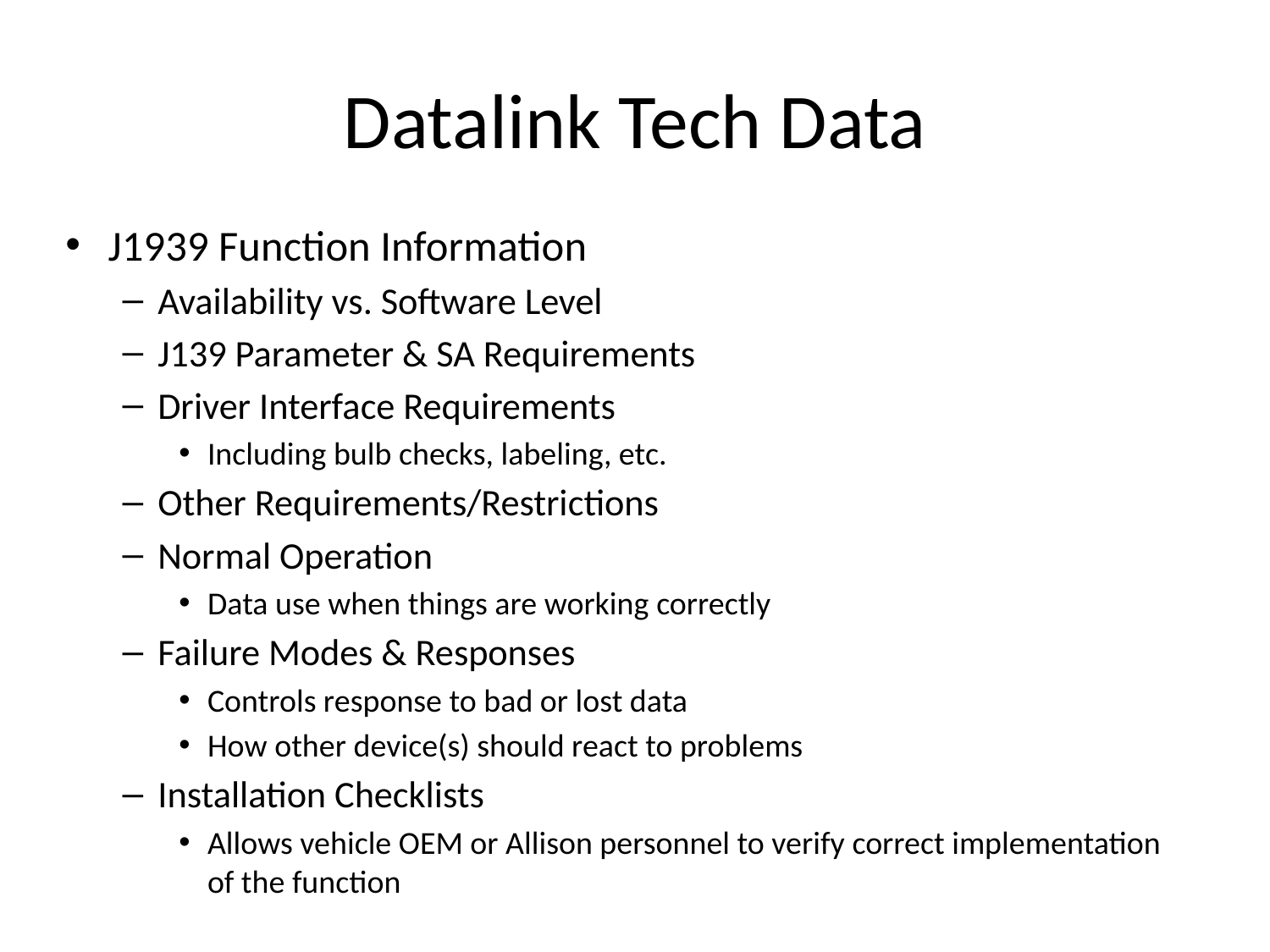

# Datalink Tech Data
J1939 Function Information
Availability vs. Software Level
J139 Parameter & SA Requirements
Driver Interface Requirements
Including bulb checks, labeling, etc.
Other Requirements/Restrictions
Normal Operation
Data use when things are working correctly
Failure Modes & Responses
Controls response to bad or lost data
How other device(s) should react to problems
Installation Checklists
Allows vehicle OEM or Allison personnel to verify correct implementation of the function